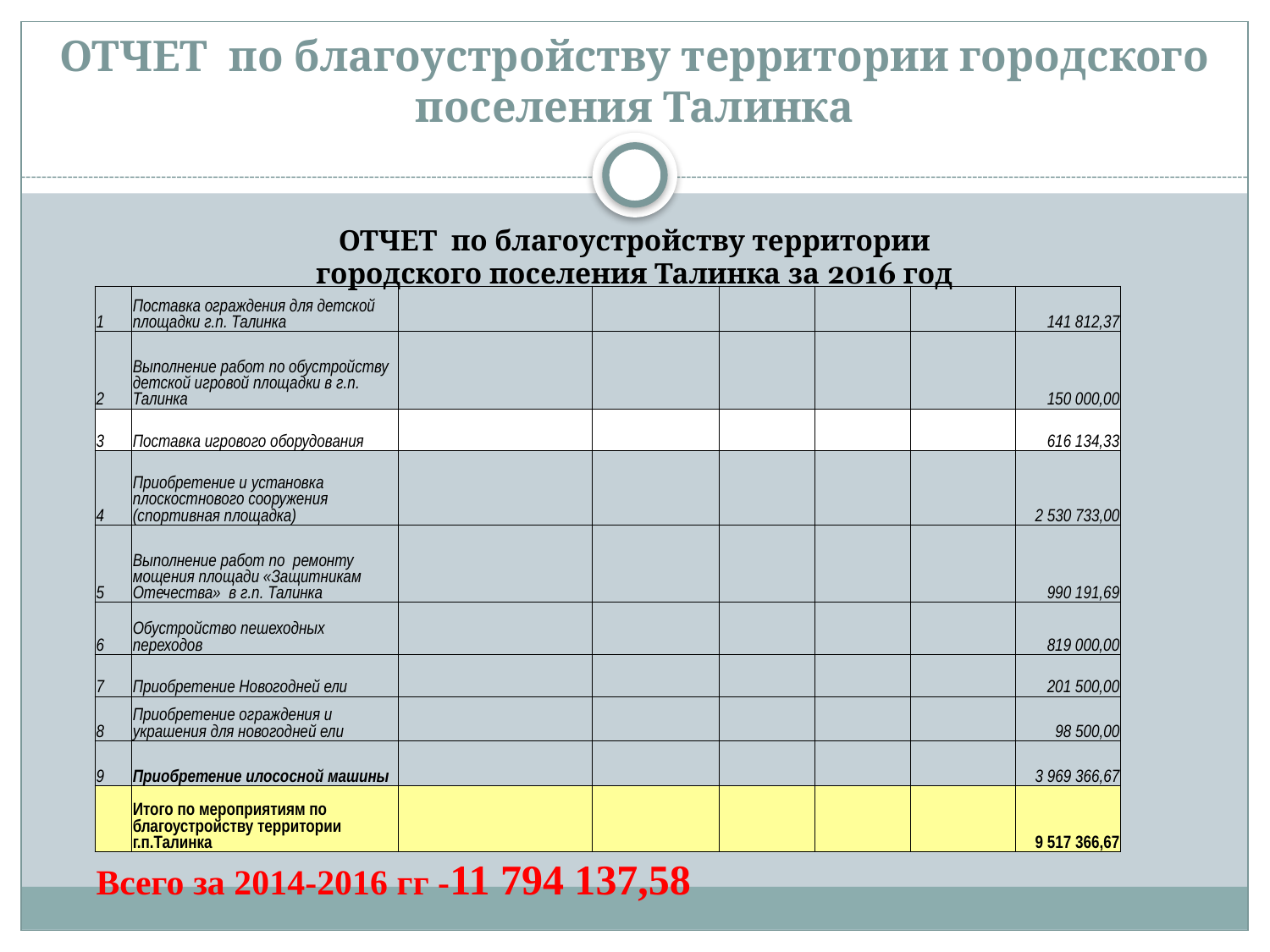

# ОТЧЕТ  по благоустройству территории городского поселения Талинка
ОТЧЕТ  по благоустройству территории
городского поселения Талинка за 2016 год
| 1 | Поставка ограждения для детской площадки г.п. Талинка |  |  |  |  |  | 141 812,37 |
| --- | --- | --- | --- | --- | --- | --- | --- |
| 2 | Выполнение работ по обустройству детской игровой площадки в г.п. Талинка |  |  |  |  |  | 150 000,00 |
| 3 | Поставка игрового оборудования |  |  |  |  |  | 616 134,33 |
| 4 | Приобретение и установка плоскостнового сооружения (спортивная площадка) |  |  |  |  |  | 2 530 733,00 |
| 5 | Выполнение работ по ремонту мощения площади «Защитникам Отечества» в г.п. Талинка |  |  |  |  |  | 990 191,69 |
| 6 | Обустройство пешеходных переходов |  |  |  |  |  | 819 000,00 |
| 7 | Приобретение Новогодней ели |  |  |  |  |  | 201 500,00 |
| 8 | Приобретение ограждения и украшения для новогодней ели |  |  |  |  |  | 98 500,00 |
| 9 | Приобретение илососной машины |  |  |  |  |  | 3 969 366,67 |
|  | Итого по мероприятиям по благоустройству территории г.п.Талинка |  |  |  |  |  | 9 517 366,67 |
| Всего за 2014-2016 гг -11 794 137,58 |  |  |  |  |  |  |  |